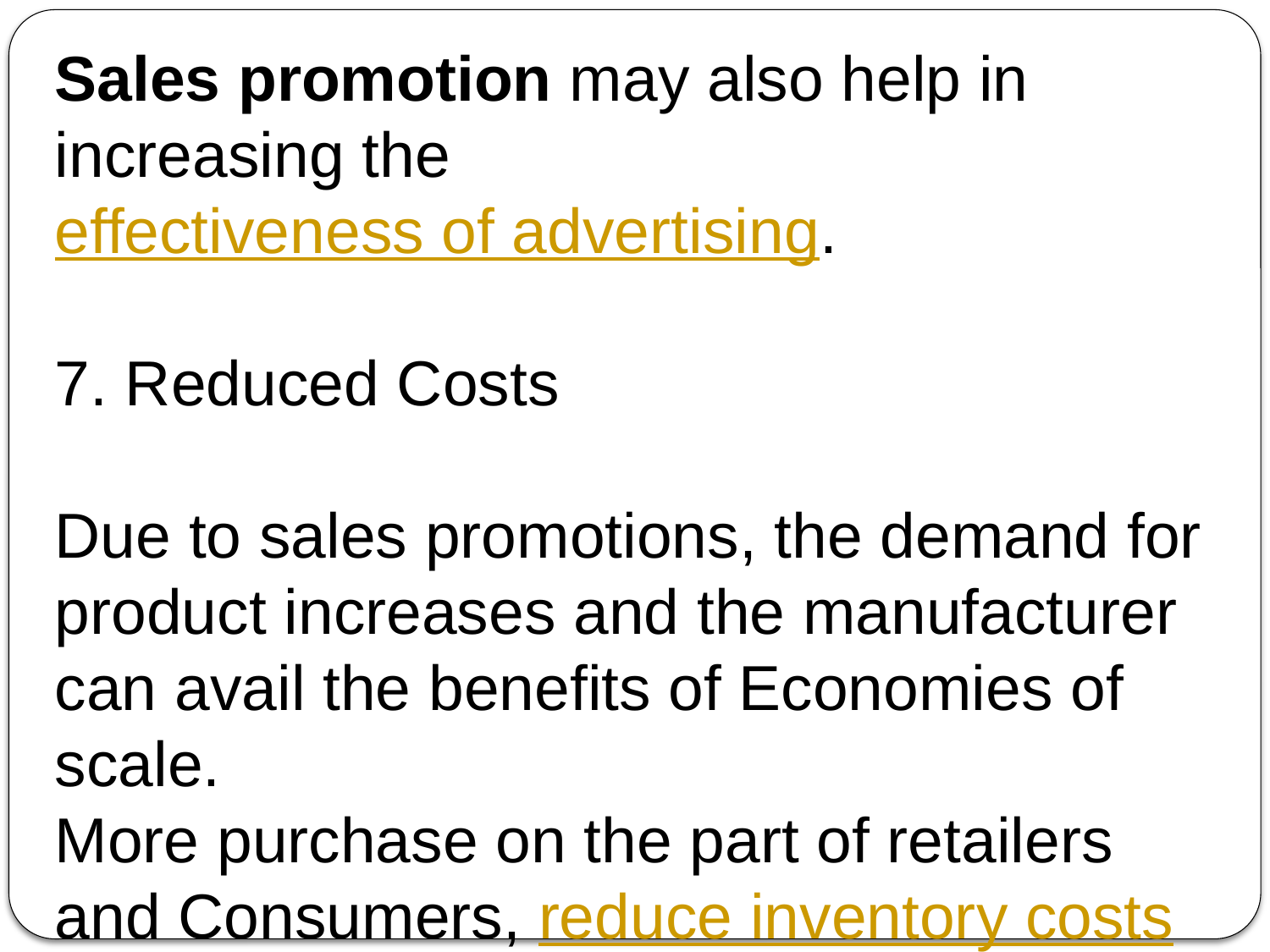

Sales promotion may also help in increasing the effectiveness of advertising.

7. Reduced Costs

Due to sales promotions, the demand for product increases and the manufacturer can avail the benefits of Economies of scale.
More purchase on the part of retailers and Consumers, reduce inventory costs of the manufacturer and increase profitability.